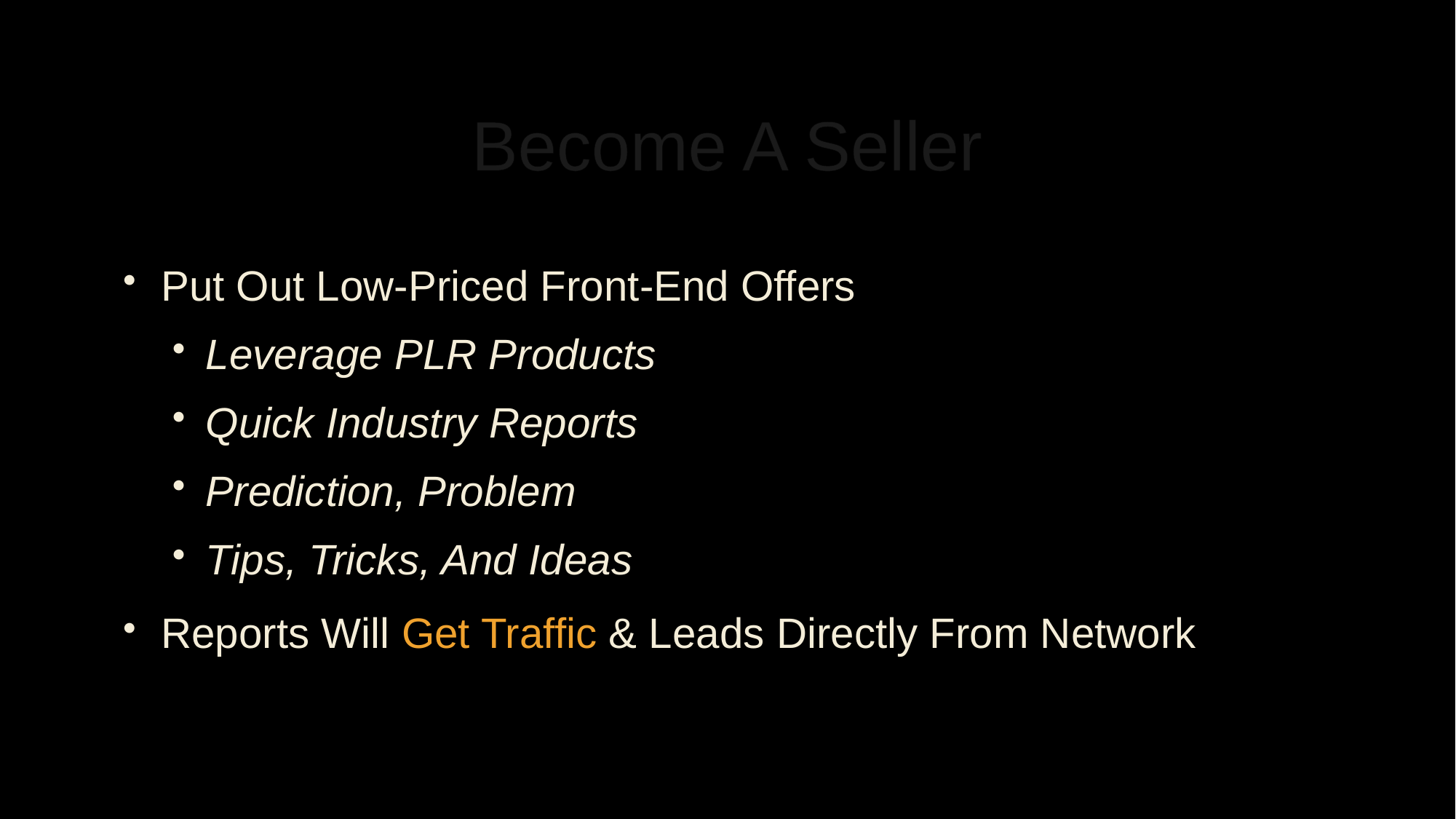

# Become A Seller
Put Out Low-Priced Front-End Offers
Leverage PLR Products
Quick Industry Reports
Prediction, Problem
Tips, Tricks, And Ideas
Reports Will Get Traffic & Leads Directly From Network